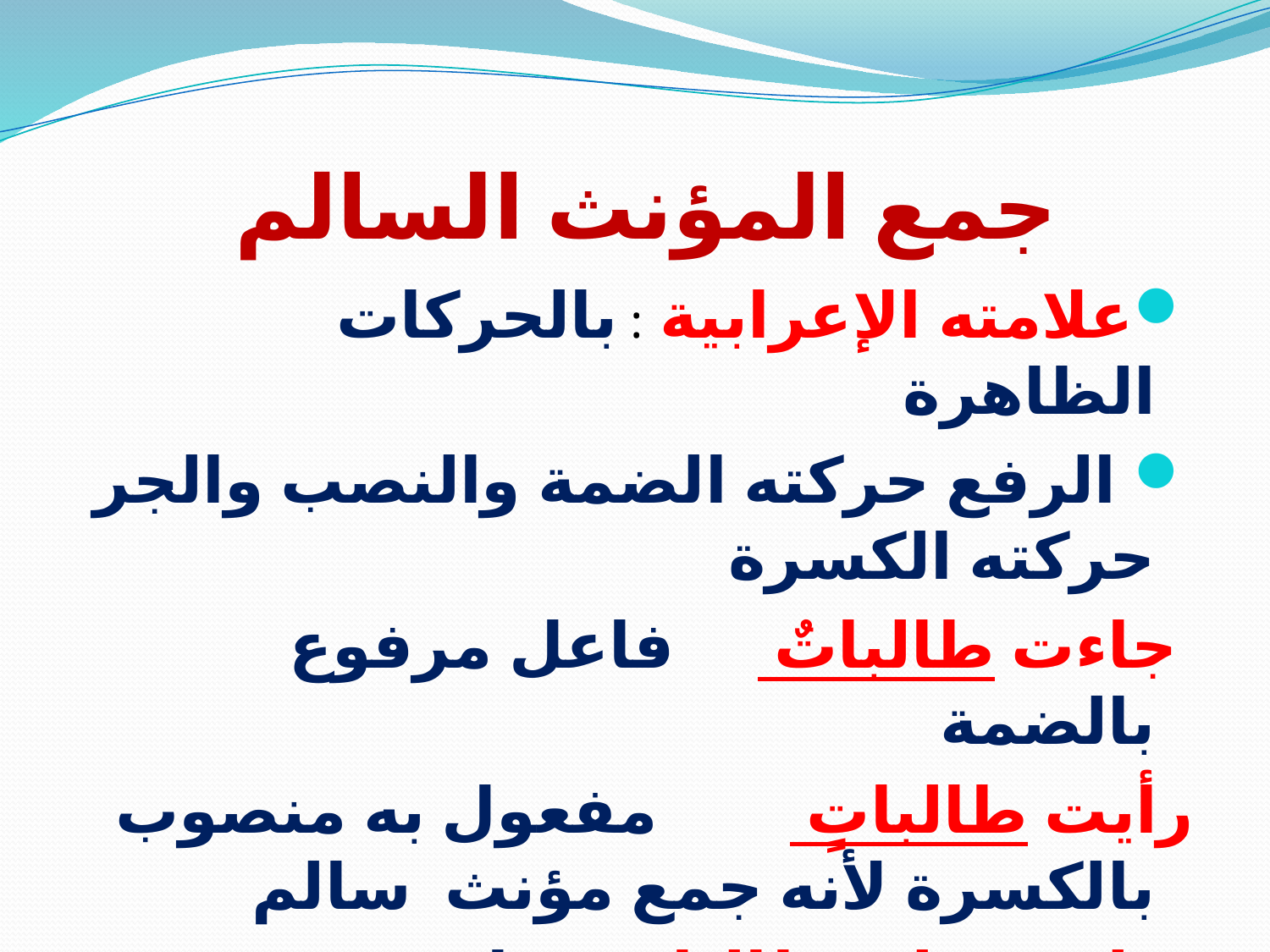

# جمع المؤنث السالم
علامته الإعرابية : بالحركات الظاهرة
 الرفع حركته الضمة والنصب والجر حركته الكسرة
 جاءت طالباتٌ      فاعل مرفوع بالضمة
رأيت طالباتٍ         مفعول به منصوب بالكسرة لأنه جمع مؤنث  سالم
سلمت على طالبات      اسم مجرور بالكسرة